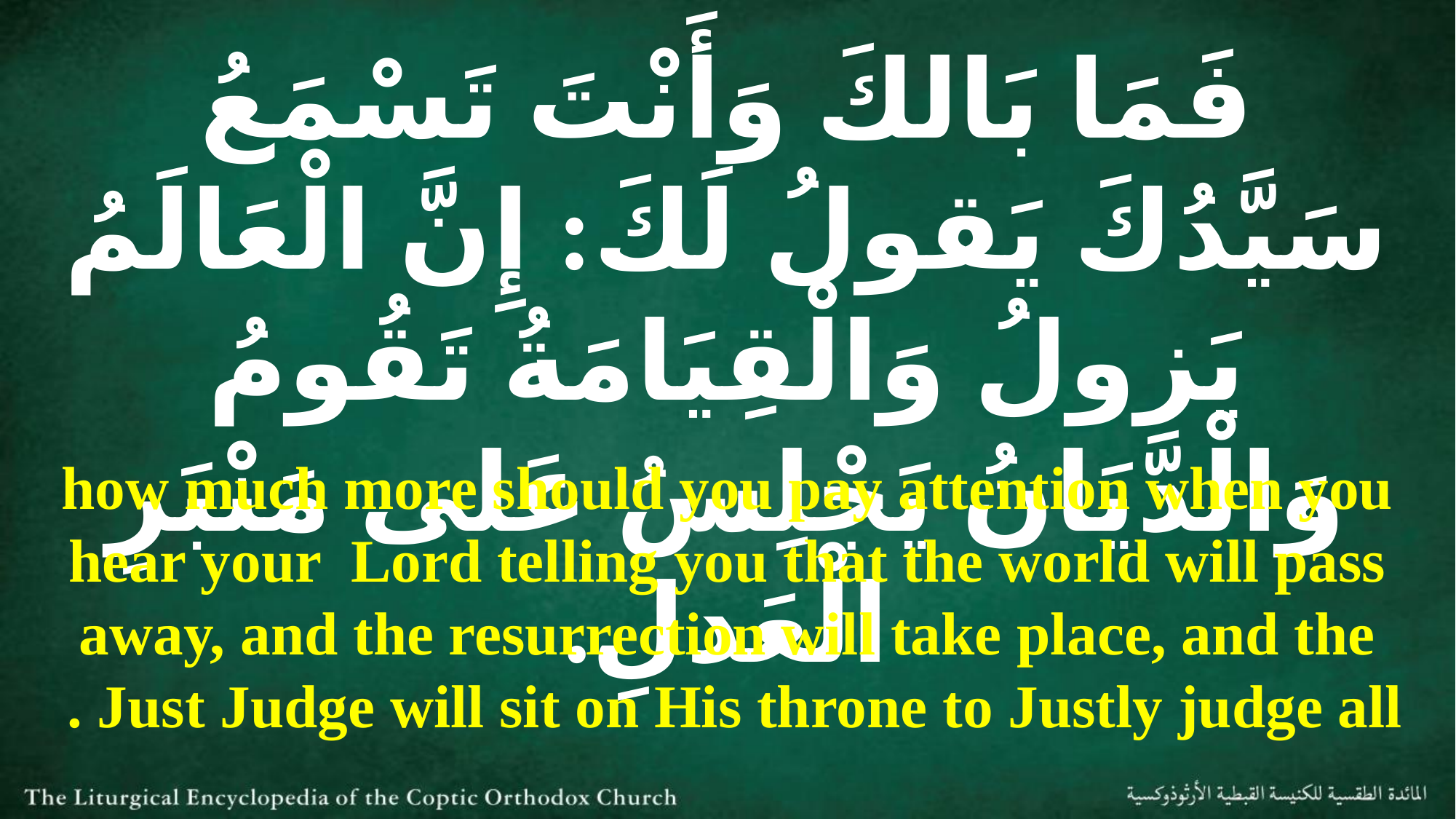

فَمَا بَالكَ وَأَنْتَ تَسْمَعُ سَيَّدُكَ يَقولُ لَكَ: إِنَّ الْعَالَمُ يَزولُ وَالْقِيَامَةُ تَقُومُ وَالْدَّيَانُ يَجْلِسُ عَلى مَنْبَرِ الْعَدلِ.
how much more should you pay attention when you hear your  Lord telling you that the world will pass away, and the resurrection will take place, and the Just Judge will sit on His throne to Justly judge all .